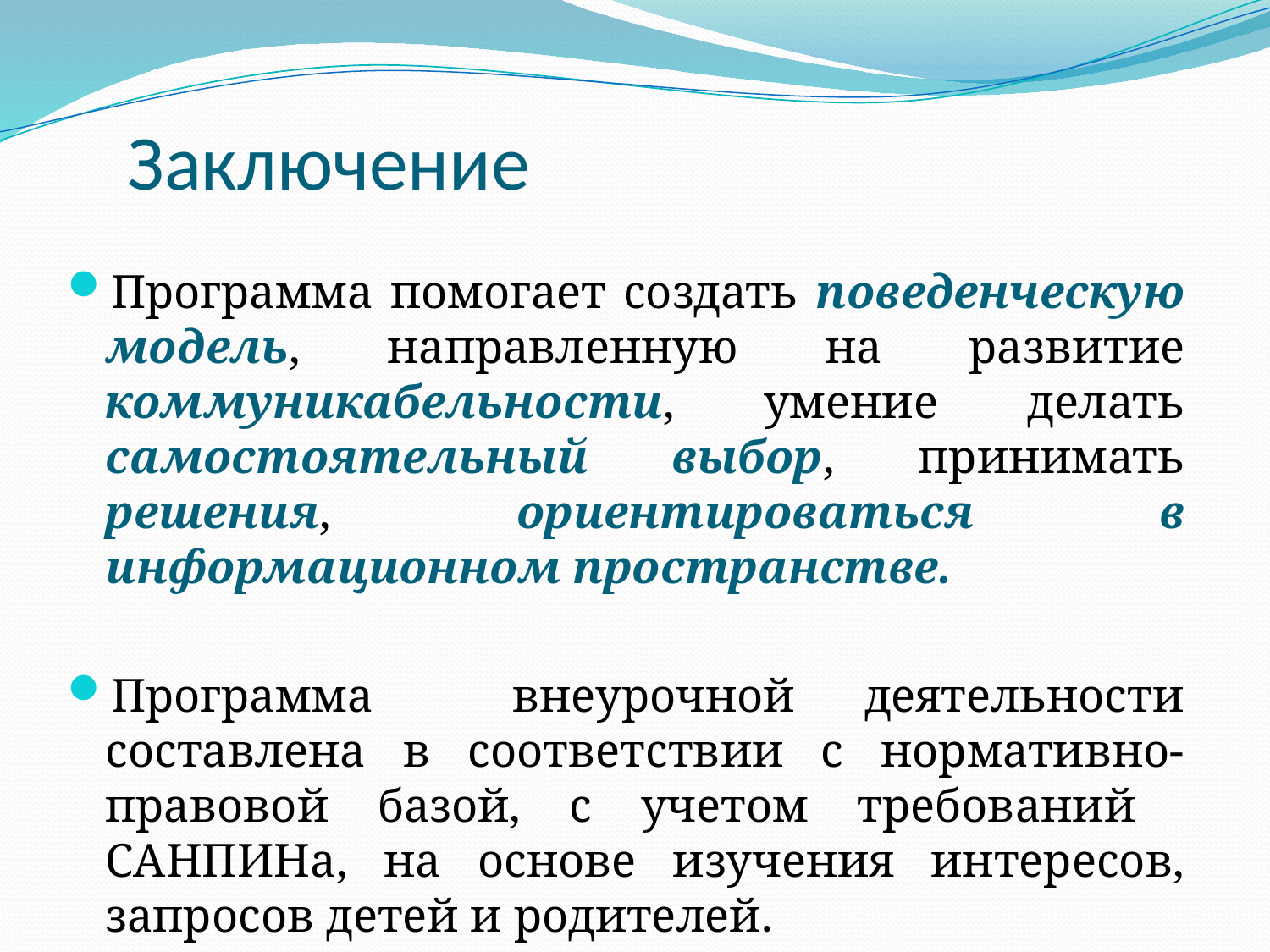

Заключение
Программа помогает создать поведенческую модель, направленную на развитие коммуникабельности, умение делать самостоятельный выбор, принимать решения, ориентироваться в информационном пространстве.

Программа  внеурочной деятельности составлена в соответствии с нормативно-правовой базой, с учетом требований  САНПИНа, на основе изучения интересов, запросов детей и родителей.